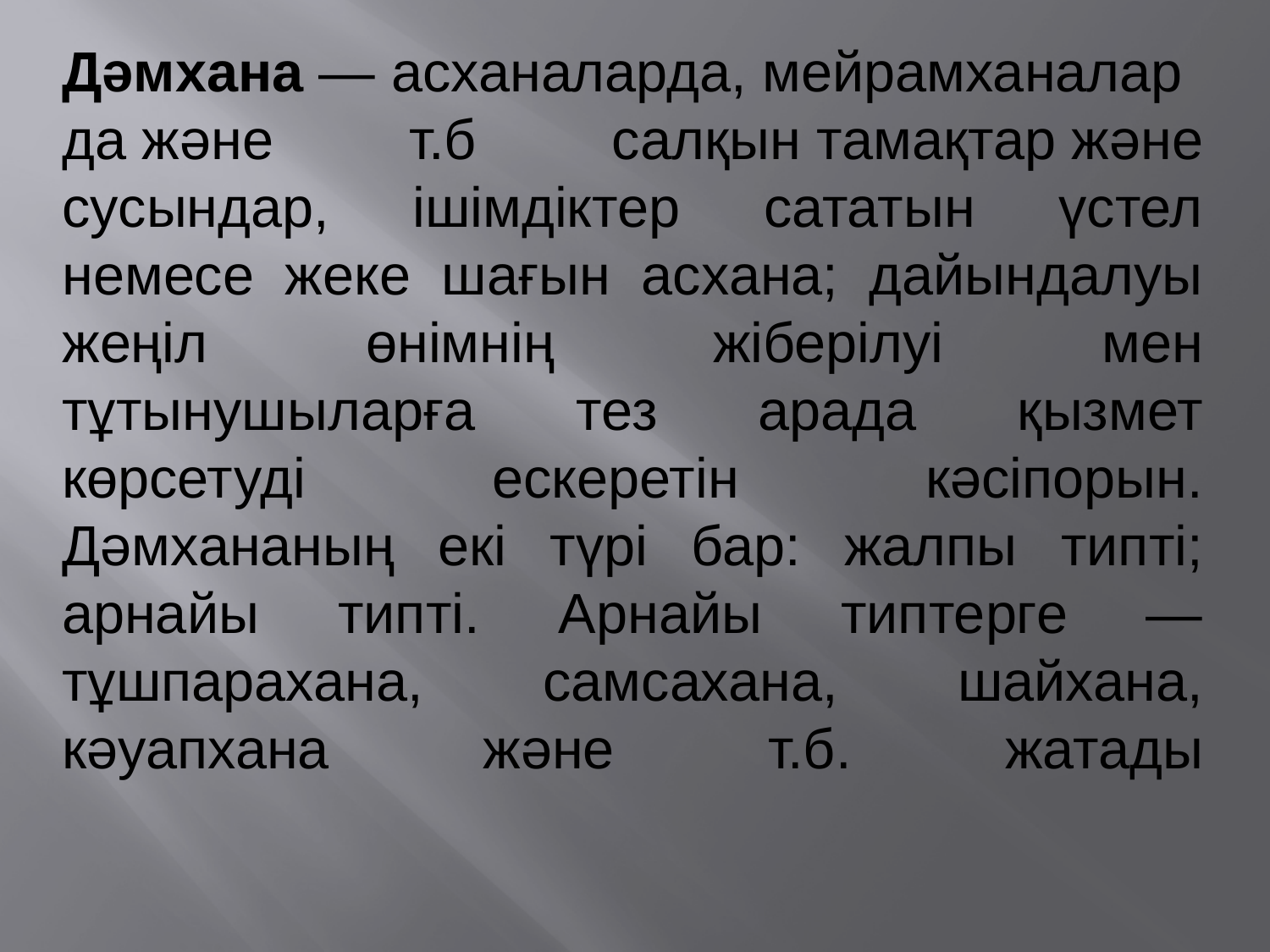

# Дәмхана — асханаларда, мейрамханаларда және т.б салқын тамақтар және сусындар, ішімдіктер сататын үстел немесе жеке шағын асхана; дайындалуы жеңіл өнімнің жіберілуі мен тұтынушыларға тез арада қызмет көрсетуді ескеретін кәсіпорын. Дәмхананың екі түрі бар: жалпы типті; арнайы типті. Арнайы типтерге — тұшпарахана, самсахана, шайхана, кәуапхана және т.б. жатады